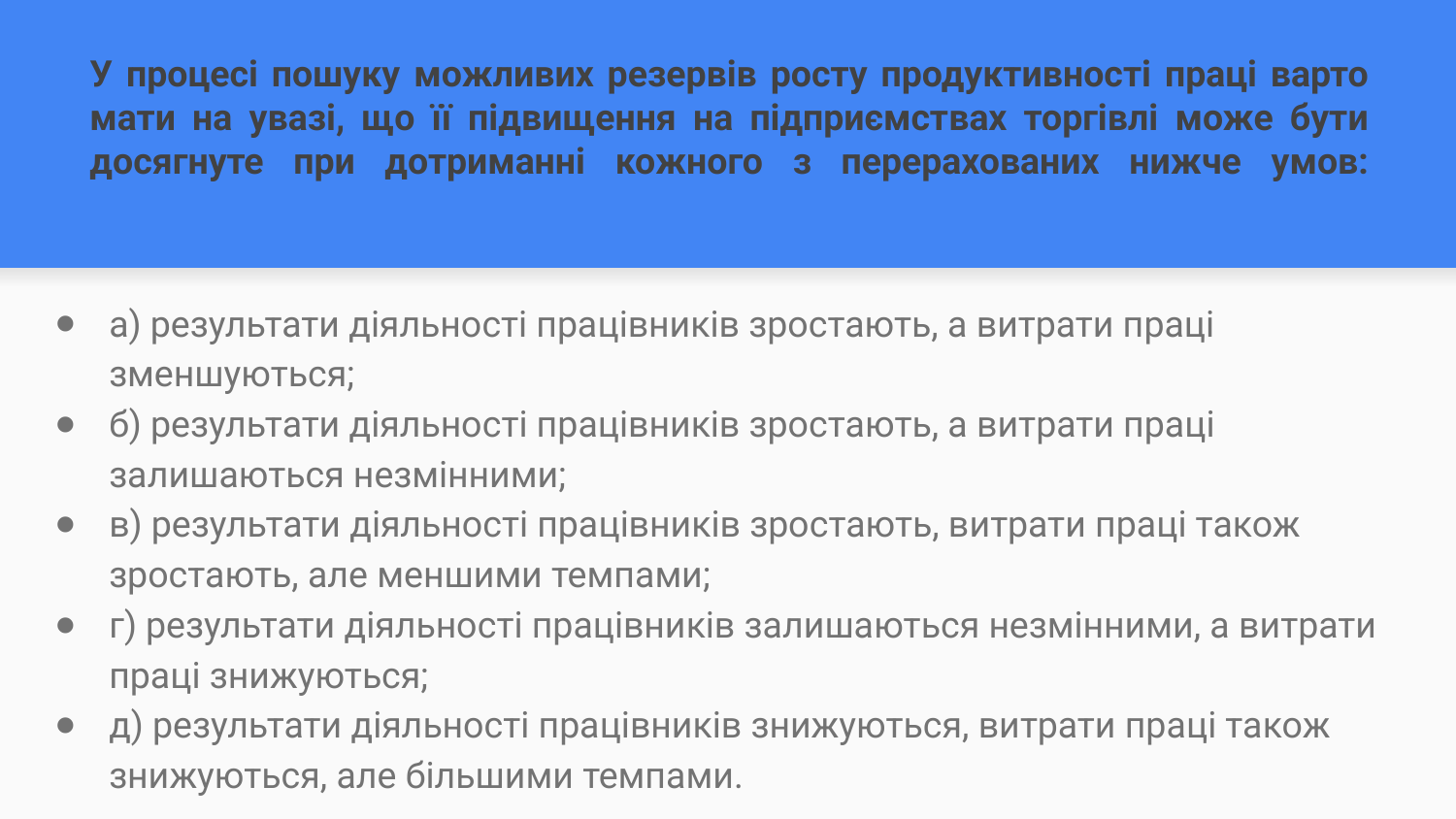

# У процесі пошуку можливих резервів росту продуктивності праці варто мати на увазі, що її підвищення на підприємствах торгівлі може бути досягнуте при дотриманні кожного з перерахованих нижче умов:
а) результати діяльності працівників зростають, а витрати праці зменшуються;
б) результати діяльності працівників зростають, а витрати праці залишаються незмінними;
в) результати діяльності працівників зростають, витрати праці також зростають, але меншими темпами;
г) результати діяльності працівників залишаються незмінними, а витрати праці знижуються;
д) результати діяльності працівників знижуються, витрати праці також знижуються, але більшими темпами.